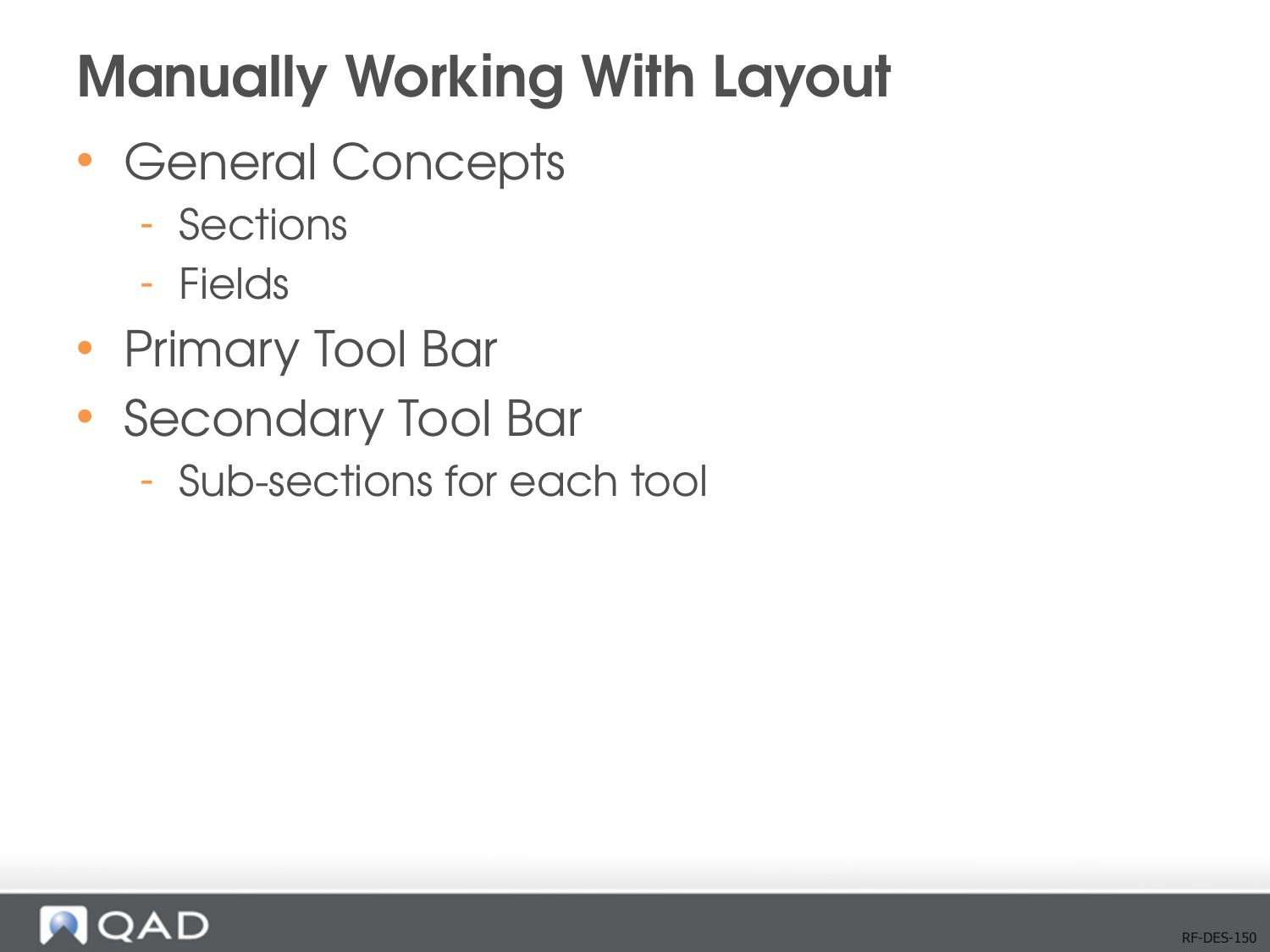

# Manually Working With Layout
General Concepts
Sections
Fields
Primary Tool Bar
Secondary Tool Bar
Sub-sections for each tool
RF-DES-150